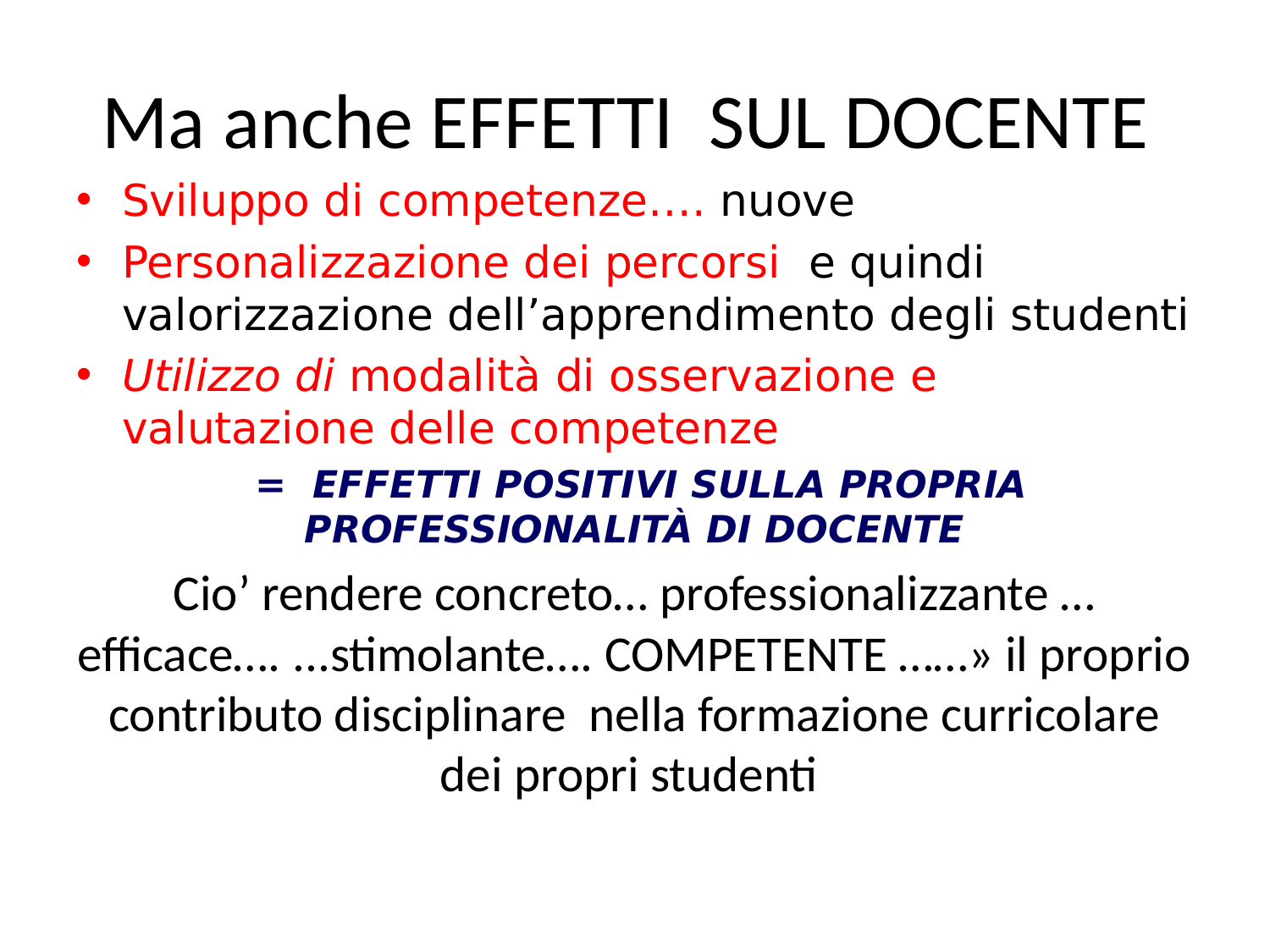

# Ma anche EFFETTI  SUL DOCENTE
Sviluppo di competenze…. nuove
Personalizzazione dei percorsi  e quindi valorizzazione dell’apprendimento degli studenti
Utilizzo di modalità di osservazione e valutazione delle competenze
 =  EFFETTI POSITIVI SULLA PROPRIA PROFESSIONALITÀ DI DOCENTE
Cio’ rendere concreto… professionalizzante … efficace…. ...stimolante…. COMPETENTE ……» il proprio contributo disciplinare  nella formazione curricolare dei propri studenti